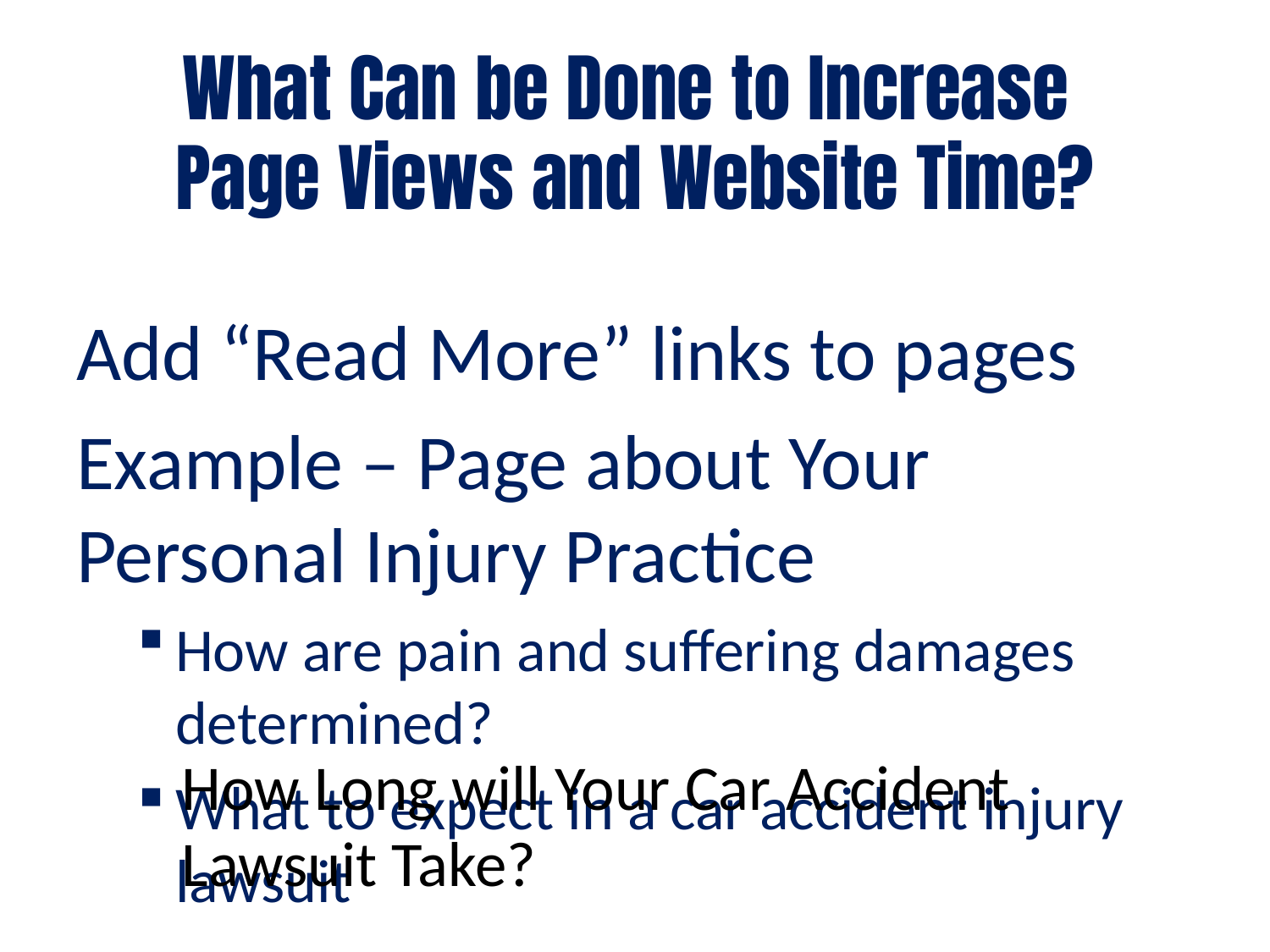

# What Can be Done to Increase Page Views and Website Time?
Add “Read More” links to pages
Example – Page about Your Personal Injury Practice
How are pain and suffering damages determined?
What to expect in a car accident injury lawsuit

How Long will Your Car Accident Lawsuit Take?